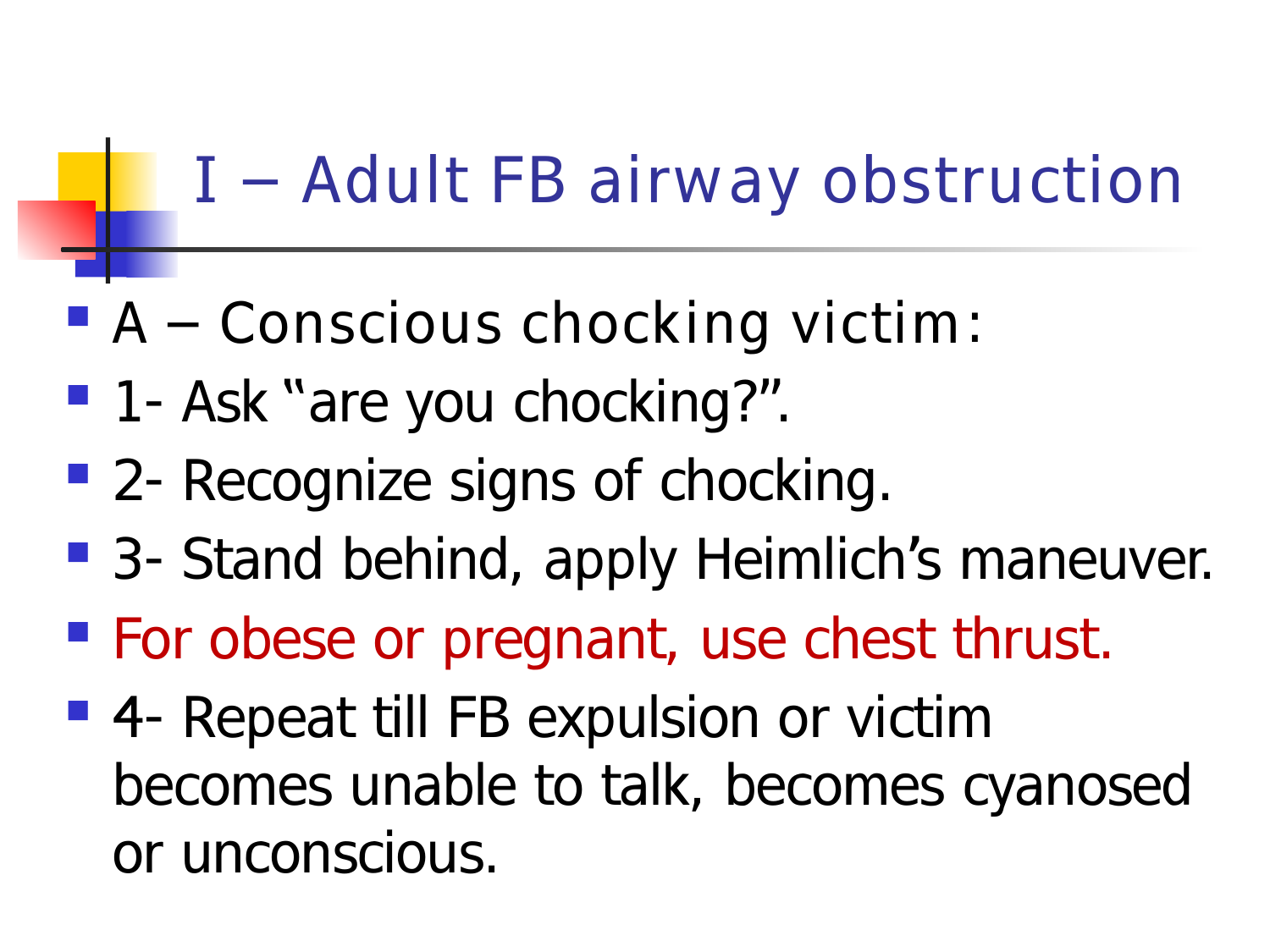

# I – Adult FB airway obstruction
A – Conscious chocking victim:
1- Ask “are you chocking?”.
2- Recognize signs of chocking.
3- Stand behind, apply Heimlich’s maneuver.
For obese or pregnant, use chest thrust.
4- Repeat till FB expulsion or victim becomes unable to talk, becomes cyanosed or unconscious.